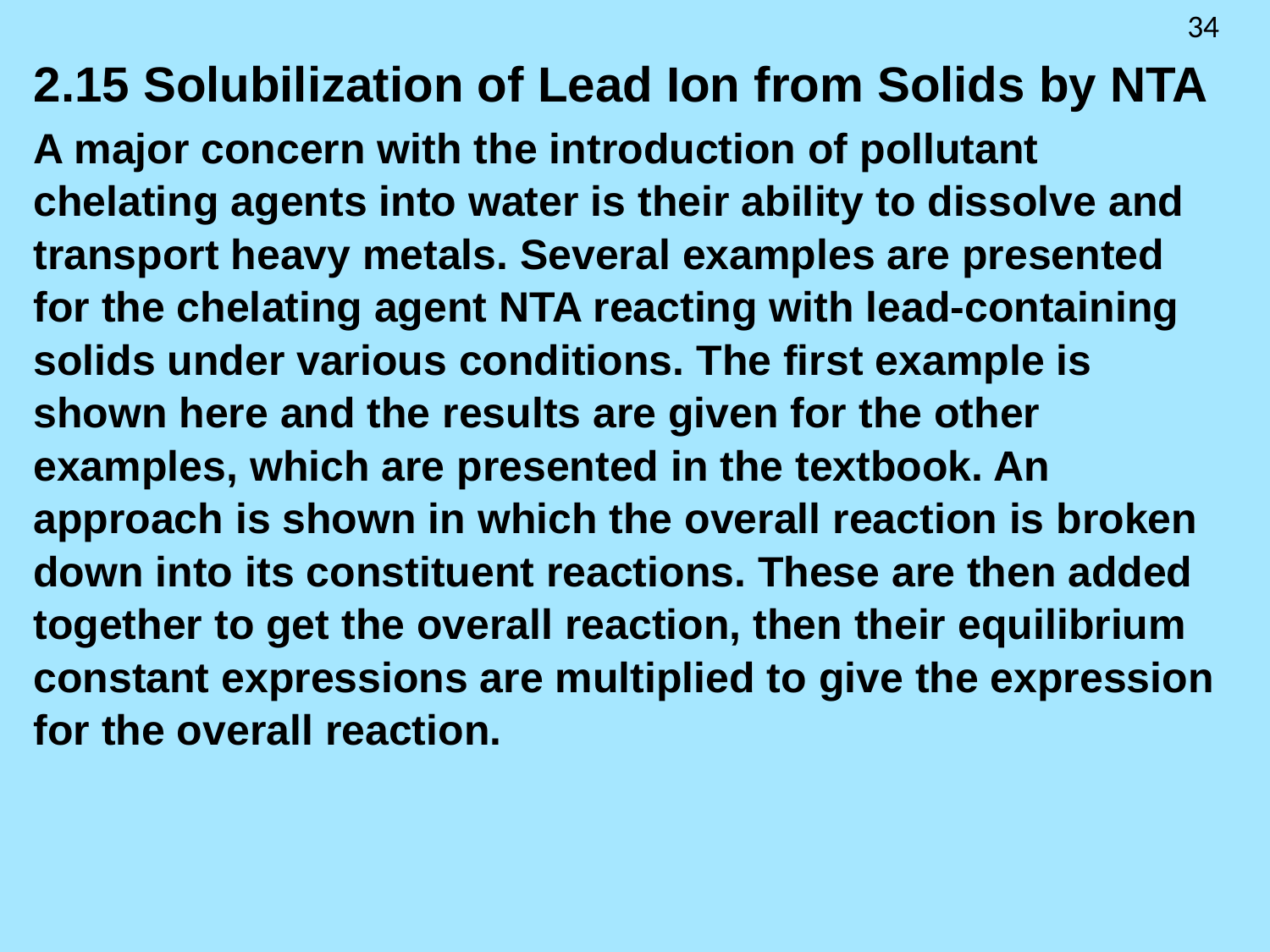

34
2.15 Solubilization of Lead Ion from Solids by NTA
A major concern with the introduction of pollutant chelating agents into water is their ability to dissolve and transport heavy metals. Several examples are presented for the chelating agent NTA reacting with lead-containing solids under various conditions. The first example is shown here and the results are given for the other examples, which are presented in the textbook. An approach is shown in which the overall reaction is broken down into its constituent reactions. These are then added together to get the overall reaction, then their equilibrium constant expressions are multiplied to give the expression for the overall reaction.